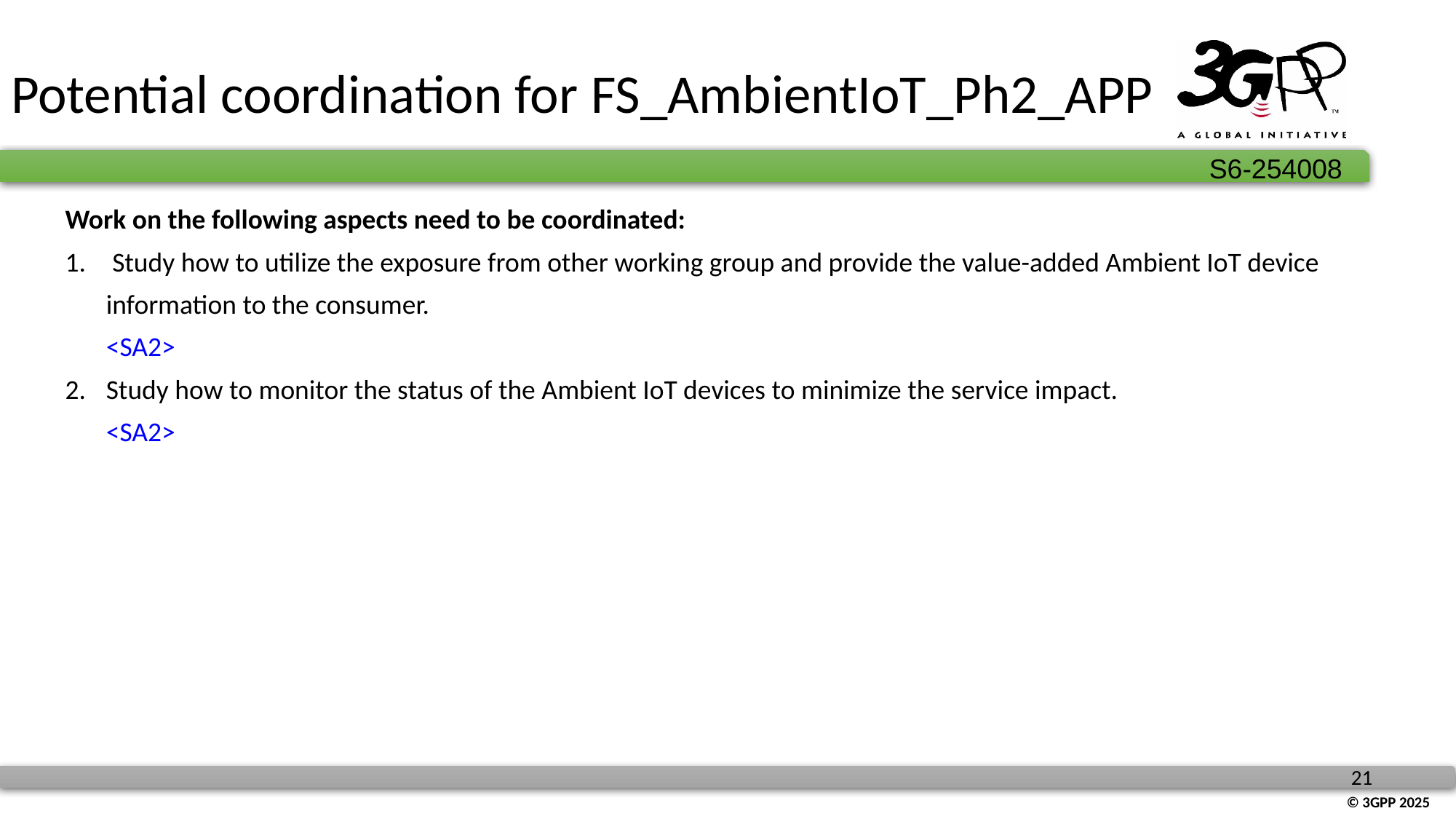

# Potential coordination for FS_AmbientIoT_Ph2_APP
Work on the following aspects need to be coordinated:
 Study how to utilize the exposure from other working group and provide the value-added Ambient IoT device information to the consumer.
<SA2>
Study how to monitor the status of the Ambient IoT devices to minimize the service impact.
<SA2>